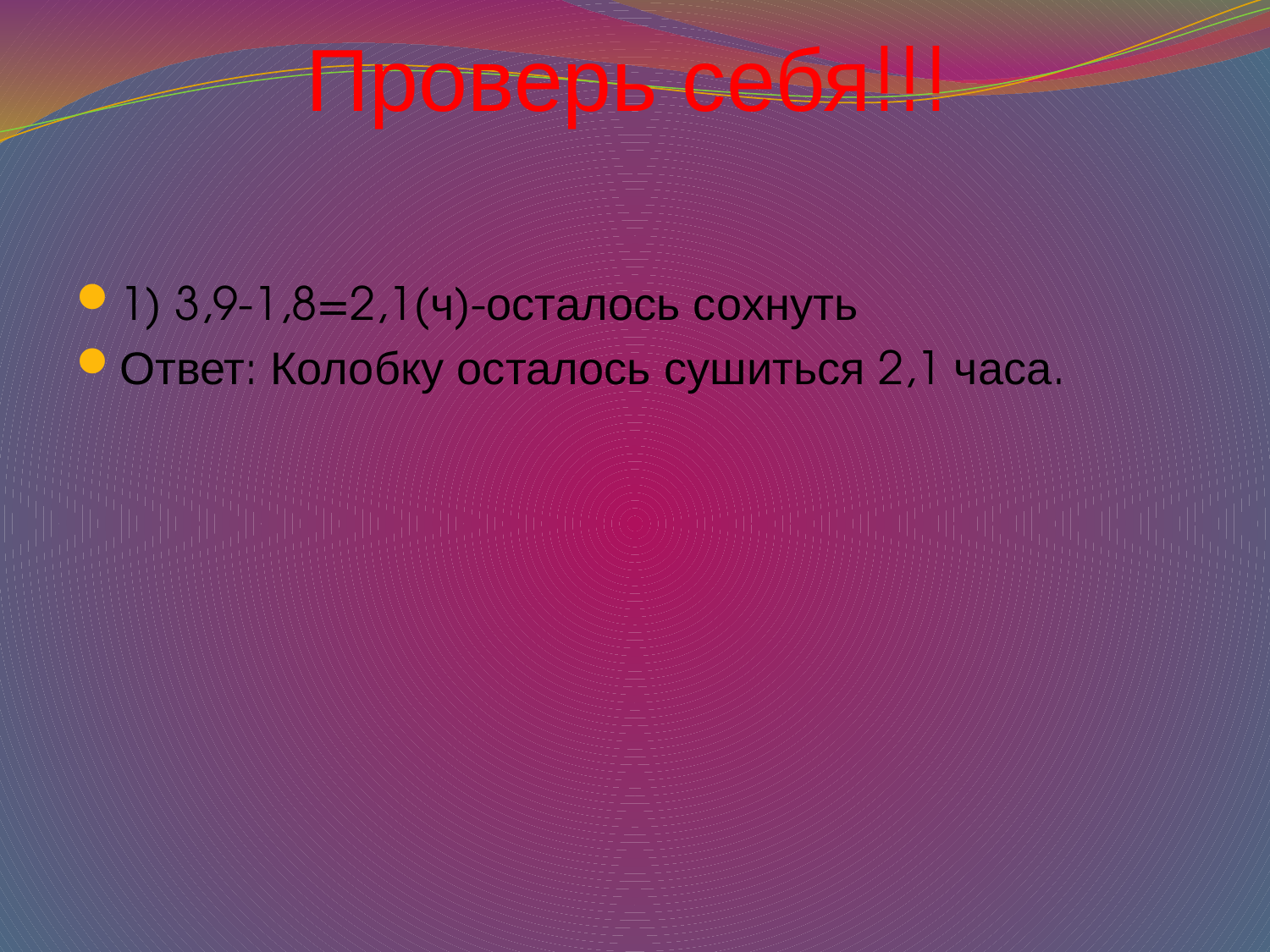

# Проверь себя!!!
1) 3,9-1,8=2,1(ч)-осталось сохнуть
Ответ: Колобку осталось сушиться 2,1 часа.